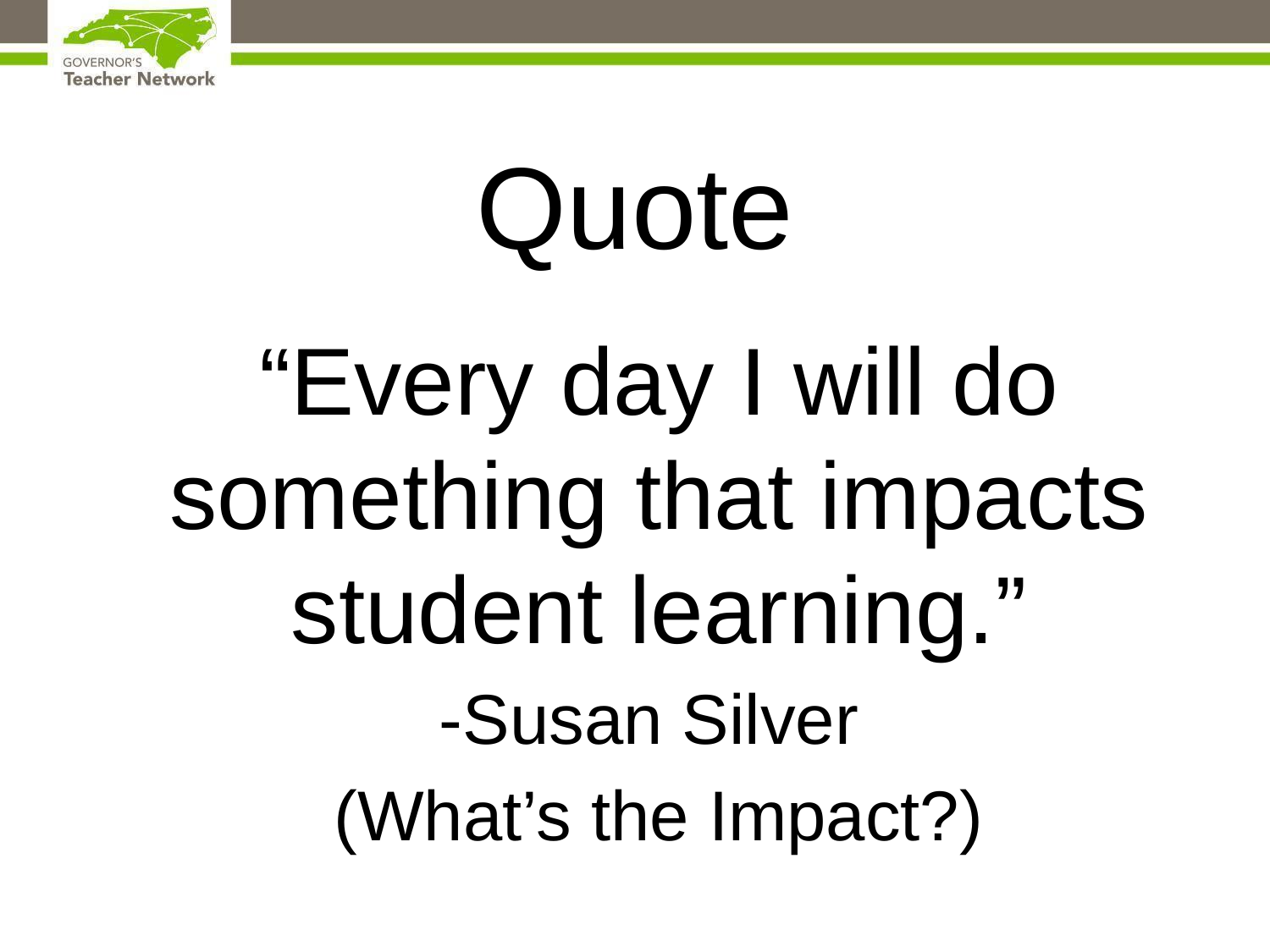

# Quote
“Every day I will do something that impacts student learning.”
-Susan Silver
(What’s the Impact?)